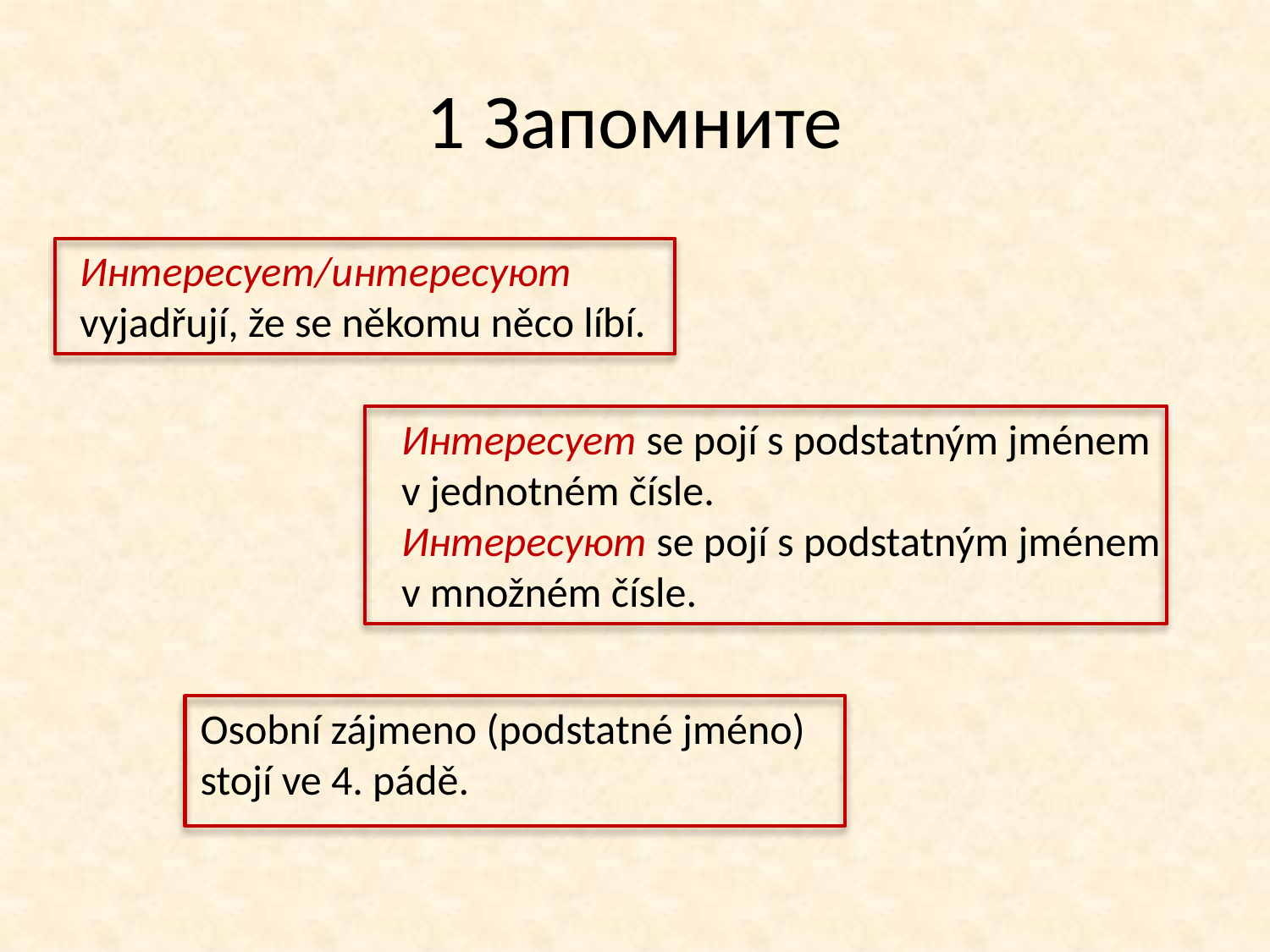

# 1 Запомните

Интересует/интересуют
vyjadřují, že se někomu něco líbí.

Интересует se pojí s podstatným jménem
v jednotném čísle.
Интересуют se pojí s podstatným jménem
v množném čísle.
Osobní zájmeno (podstatné jméno)
stojí ve 4. pádě.